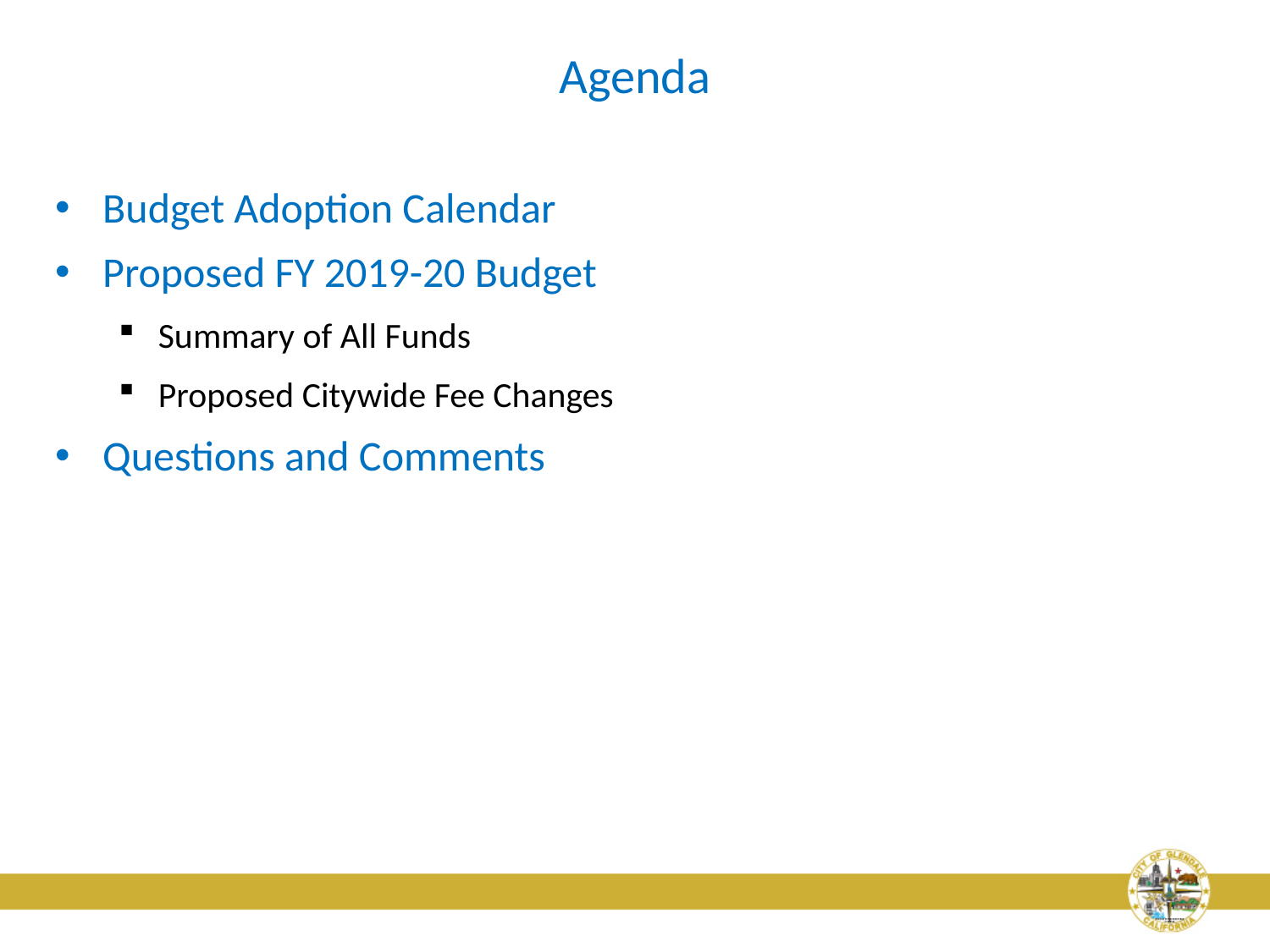

# Agenda
Budget Adoption Calendar
Proposed FY 2019-20 Budget
Summary of All Funds
Proposed Citywide Fee Changes
Questions and Comments